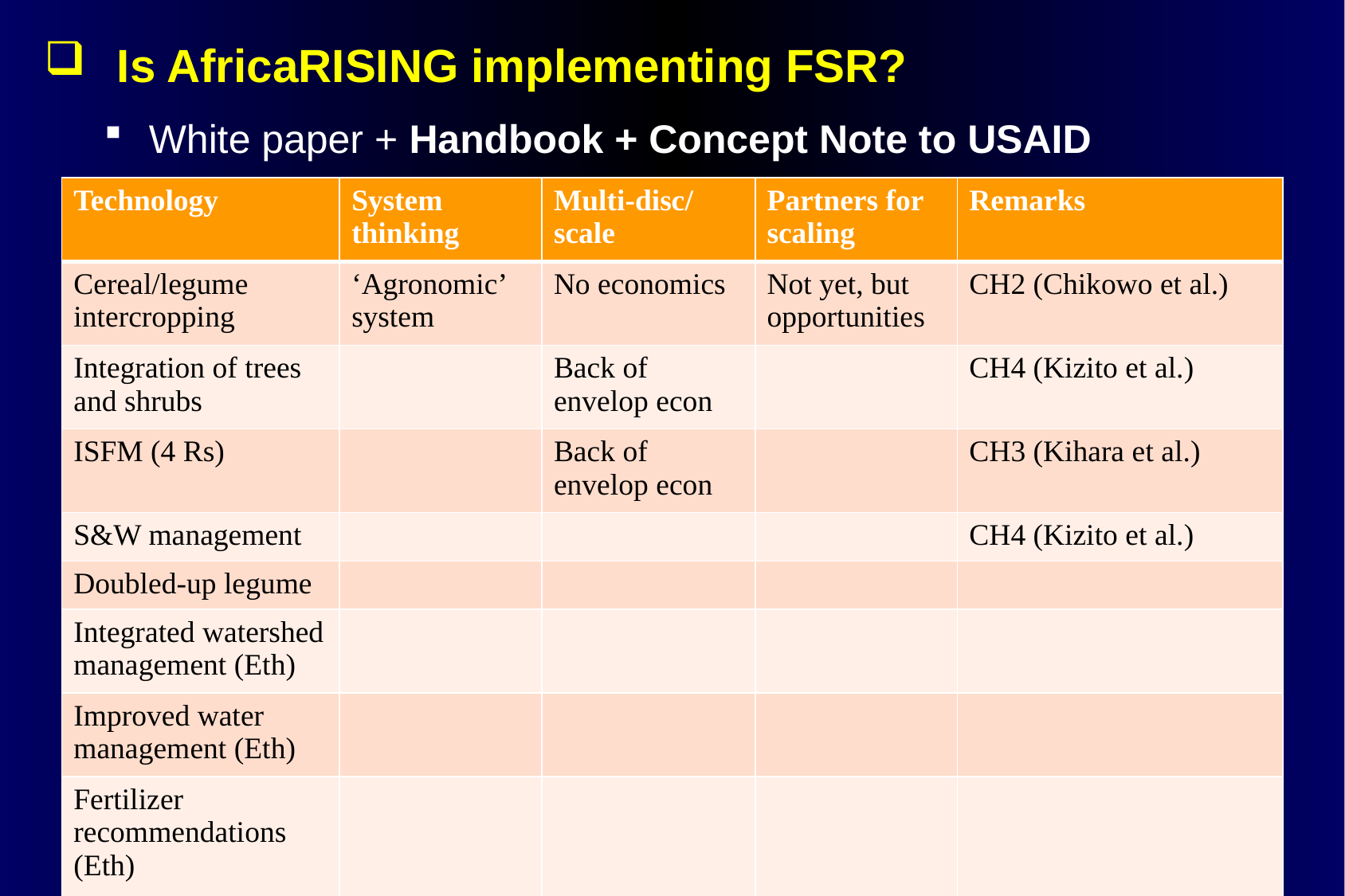

Is AfricaRISING implementing FSR?

White paper + Handbook + Concept Note to USAID

| Technology | System thinking | Multi-disc/scale | Partners for scaling | Remarks |
| --- | --- | --- | --- | --- |
| Cereal/legume intercropping | ‘Agronomic’ system | No economics | Not yet, but opportunities | CH2 (Chikowo et al.) |
| Integration of trees and shrubs |  | Back of envelop econ |  | CH4 (Kizito et al.) |
| ISFM (4 Rs) |  | Back of envelop econ |  | CH3 (Kihara et al.) |
| S&W management |  |  |  | CH4 (Kizito et al.) |
| Doubled-up legume |  |  |  |  |
| Integrated watershed management (Eth) |  |  |  |  |
| Improved water management (Eth) |  |  |  |  |
| Fertilizer recommendations (Eth) |  |  |  |  |